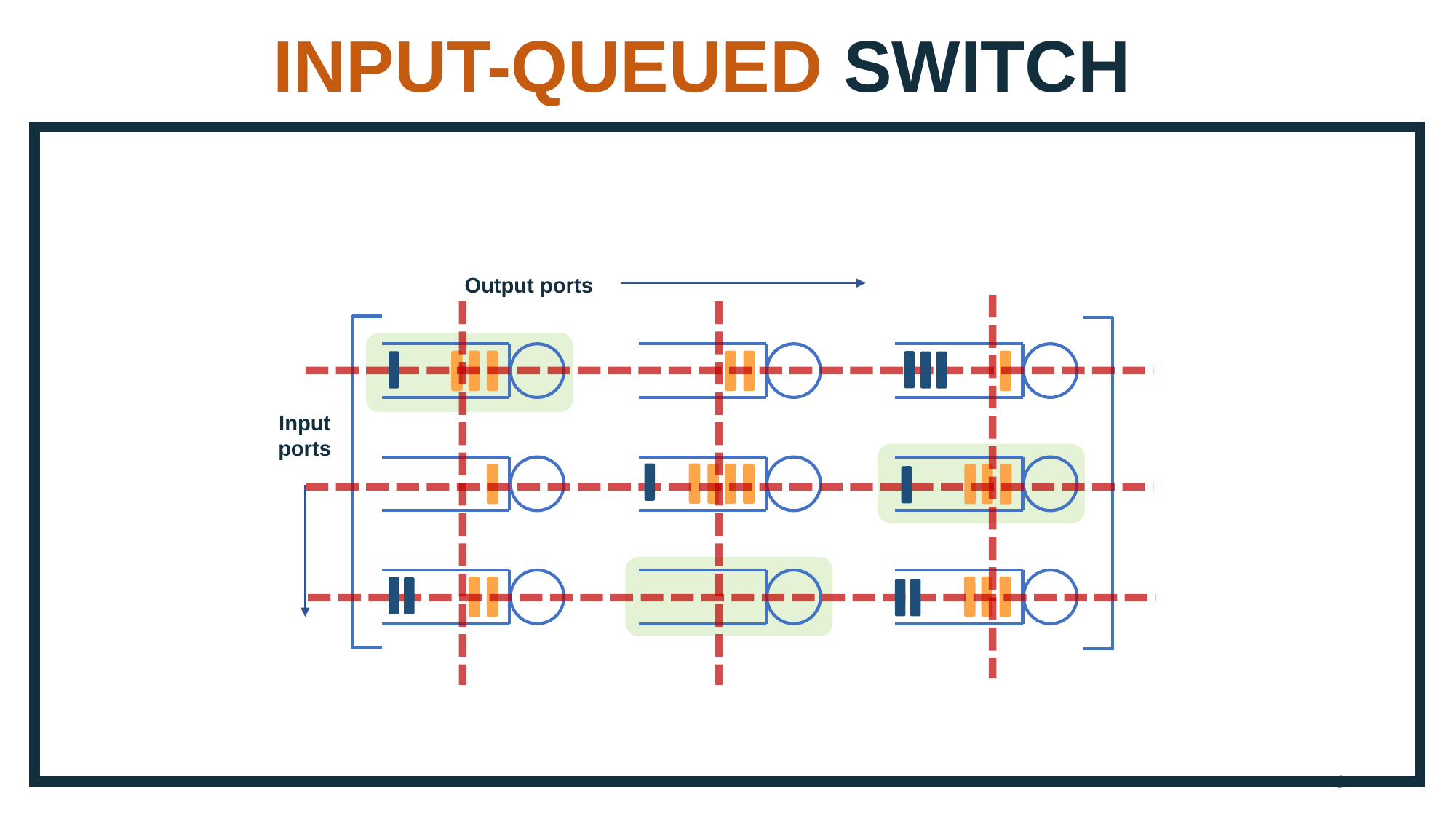

INPUT-QUEUED SWITCH

Output ports

Input
ports

6